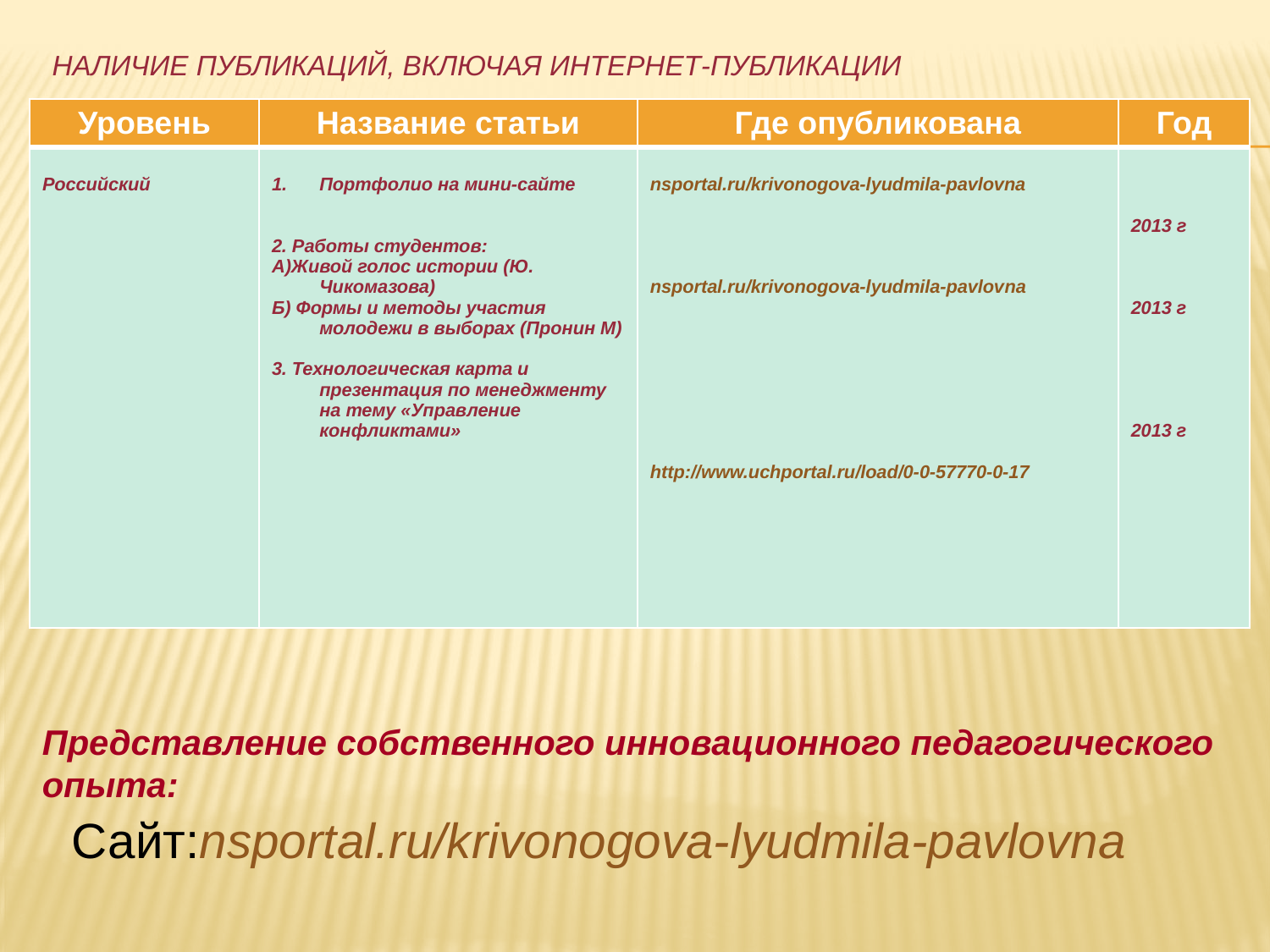

# НАЛИЧИЕ ПУБЛИКАЦИЙ, ВКЛЮЧАЯ ИНТЕРНЕТ-ПУБЛИКАЦИИ
| Уровень | Название статьи | Где опубликована | Год |
| --- | --- | --- | --- |
| Российский | Портфолио на мини-сайте 2. Работы студентов: А)Живой голос истории (Ю. Чикомазова) Б) Формы и методы участия молодежи в выборах (Пронин М) 3. Технологическая карта и презентация по менеджменту на тему «Управление конфликтами» | nsportal.ru/krivonogova-lyudmila-pavlovna nsportal.ru/krivonogova-lyudmila-pavlovna http://www.uchportal.ru/load/0-0-57770-0-17 | 2013 г 2013 г 2013 г |
Представление собственного инновационного педагогического опыта:
Сайт:nsportal.ru/krivonogova-lyudmila-pavlovna